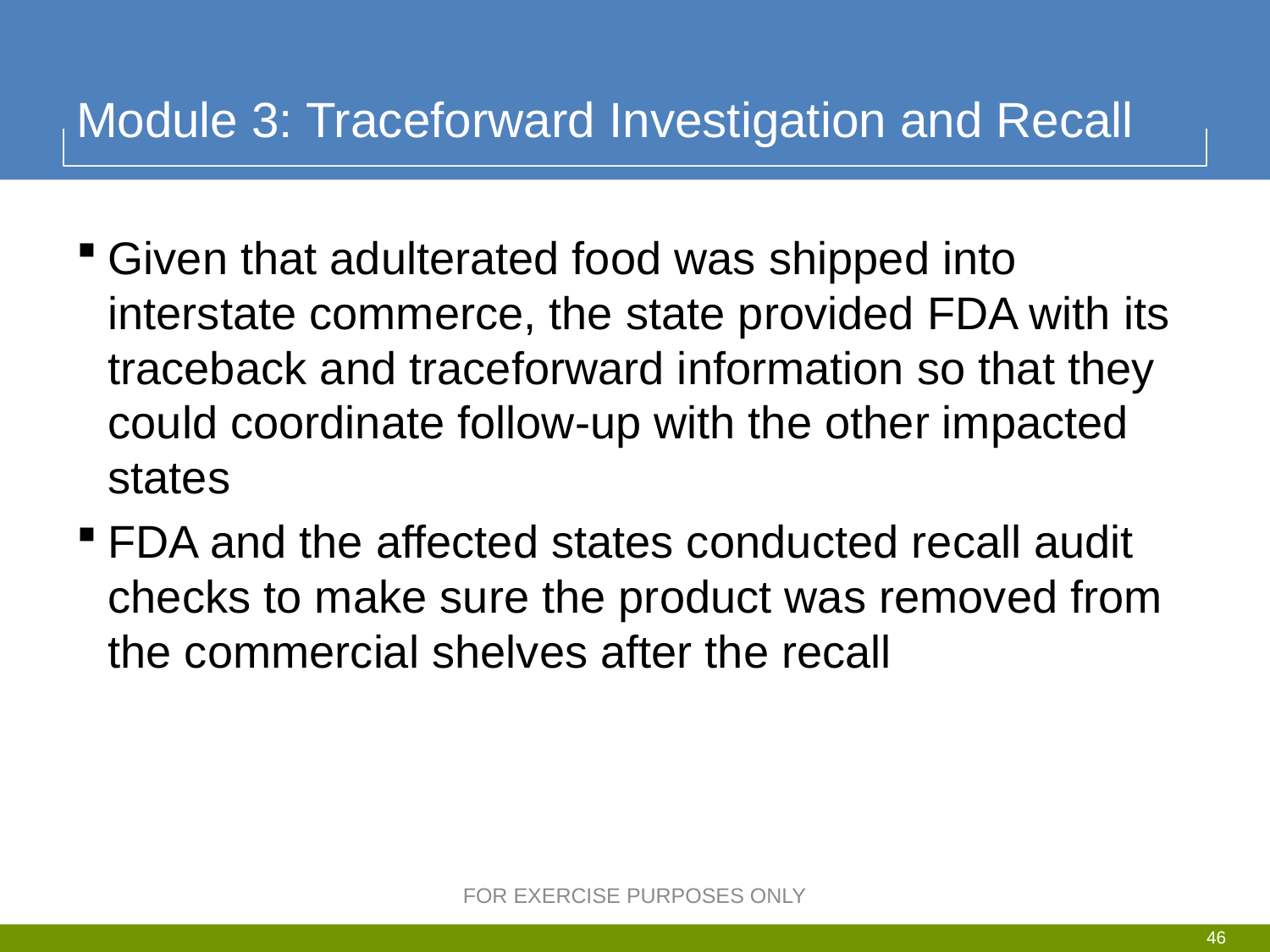

# Module 3: Traceforward Investigation and Recall
Given that adulterated food was shipped into interstate commerce, the state provided FDA with its traceback and traceforward information so that they could coordinate follow-up with the other impacted states
FDA and the affected states conducted recall audit checks to make sure the product was removed from the commercial shelves after the recall
FOR EXERCISE PURPOSES ONLY